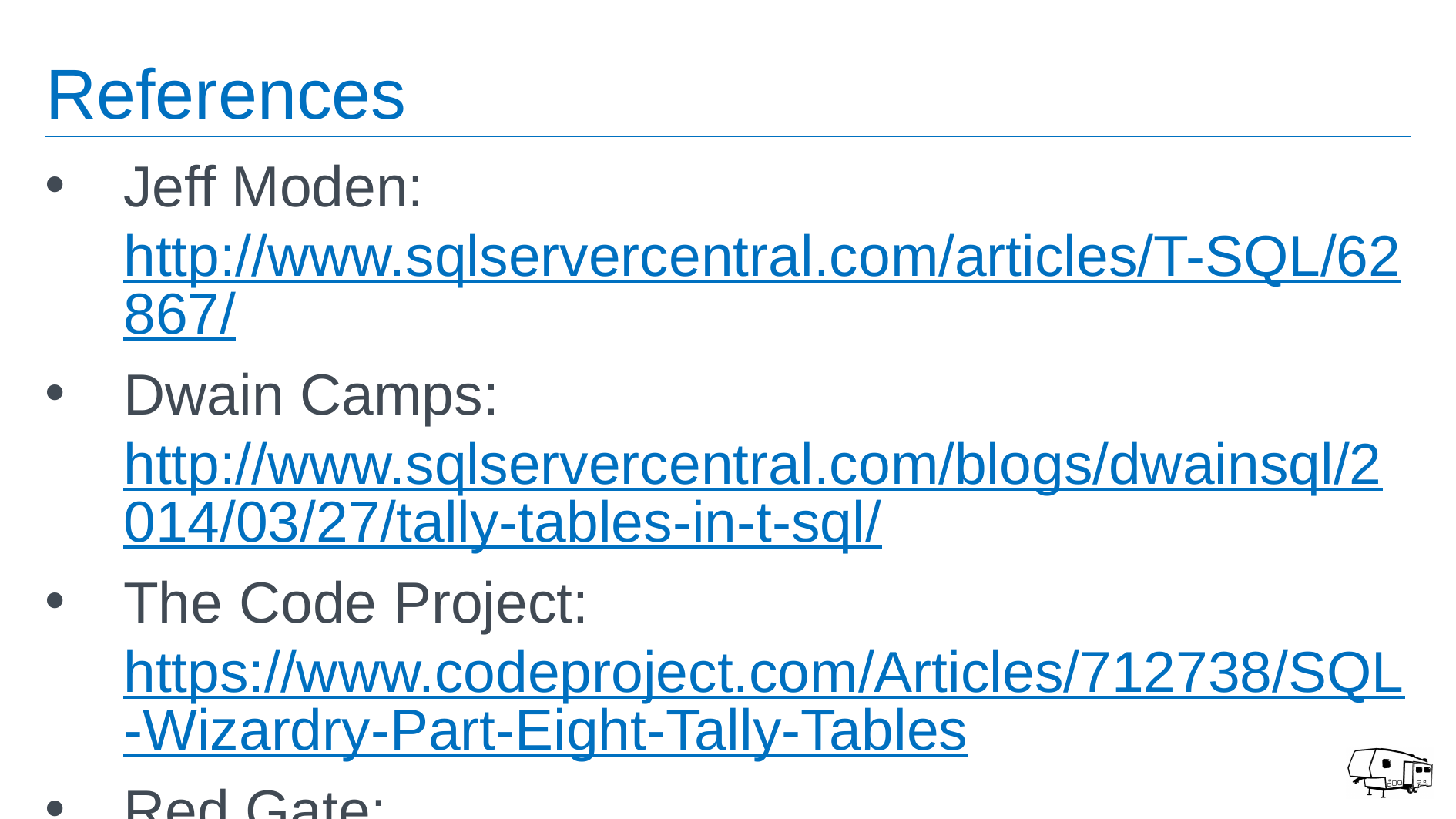

# References
Jeff Moden: http://www.sqlservercentral.com/articles/T-SQL/62867/
Dwain Camps: http://www.sqlservercentral.com/blogs/dwainsql/2014/03/27/tally-tables-in-t-sql/
The Code Project: https://www.codeproject.com/Articles/712738/SQL-Wizardry-Part-Eight-Tally-Tables
Red Gate: https://www.red-gate.com/simple-talk/sql/database-administration/creative-solutions-by-using-a-number-table/